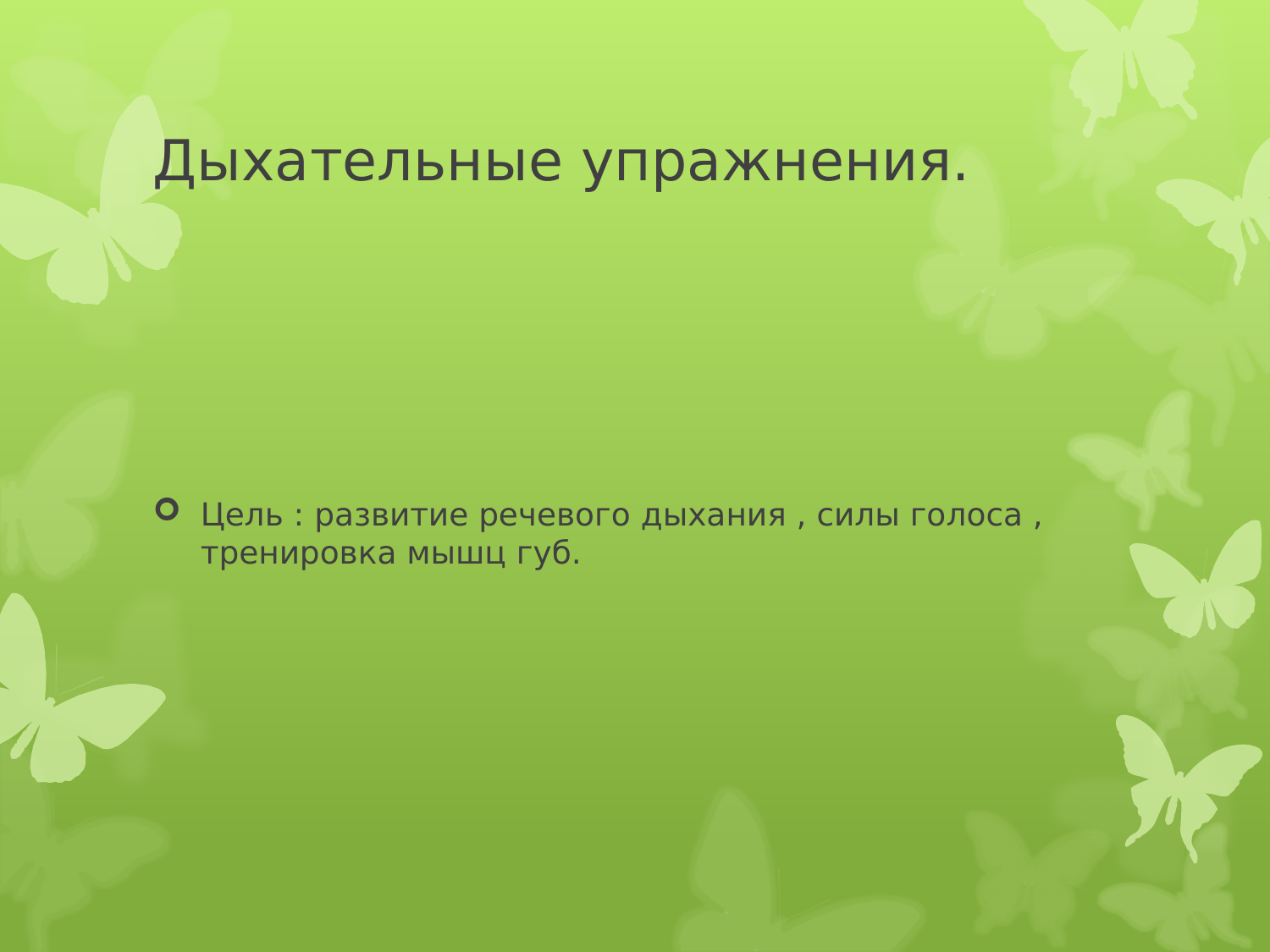

# Дыхательные упражнения.
Цель : развитие речевого дыхания , силы голоса , тренировка мышц губ.